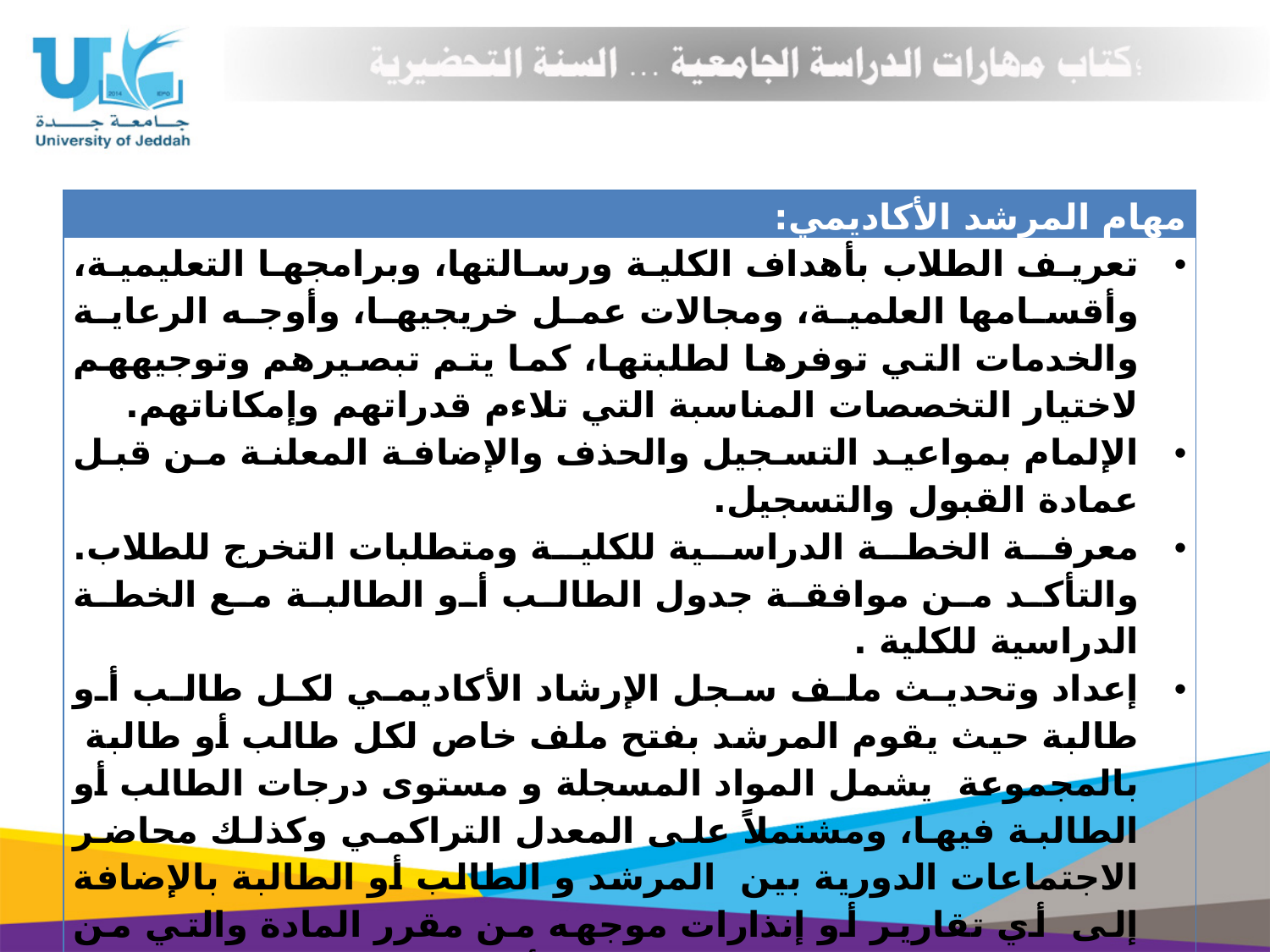

| مهام المرشد الأكاديمي: |
| --- |
| تعريف الطلاب بأهداف الكلية ورسالتها، وبرامجها التعليمية، وأقسامها العلمية، ومجالات عمل خريجيها، وأوجه الرعاية والخدمات التي توفرها لطلبتها، كما يتم تبصيرهم وتوجيههم لاختيار التخصصات المناسبة التي تلاءم قدراتهم وإمكاناتهم. |
| الإلمام بمواعيد التسجيل والحذف والإضافة المعلنة من قبل عمادة القبول والتسجيل. |
| معرفة الخطة الدراسية للكلية ومتطلبات التخرج للطلاب. والتأكد من موافقة جدول الطالب أو الطالبة مع الخطة الدراسية للكلية . |
| إعداد وتحديث ملف سجل الإرشاد الأكاديمي لكل طالب أو طالبة حيث يقوم المرشد بفتح ملف خاص لكل طالب أو طالبة  بالمجموعة  يشمل المواد المسجلة و مستوى درجات الطالب أو الطالبة فيها، ومشتملاً على المعدل التراكمي وكذلك محاضر الاجتماعات الدورية بين  المرشد و الطالب أو الطالبة بالإضافة إلى  أي تقارير أو إنذارات موجهه من مقرر المادة والتي من خلالها يمكن تقييم مستوى الطالب أو الطالبة. |